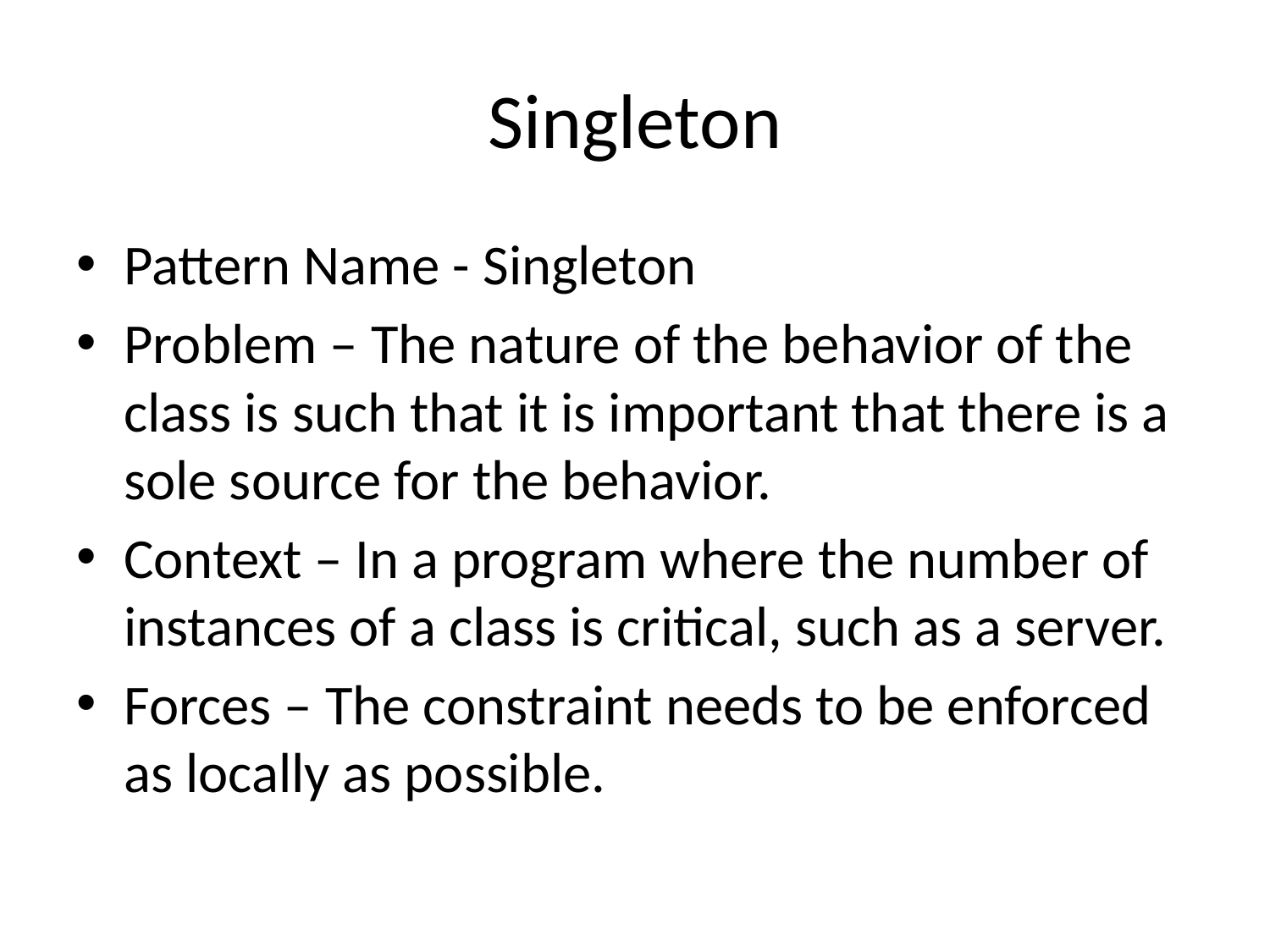

# Singleton
Pattern Name - Singleton
Problem – The nature of the behavior of the class is such that it is important that there is a sole source for the behavior.
Context – In a program where the number of instances of a class is critical, such as a server.
Forces – The constraint needs to be enforced as locally as possible.